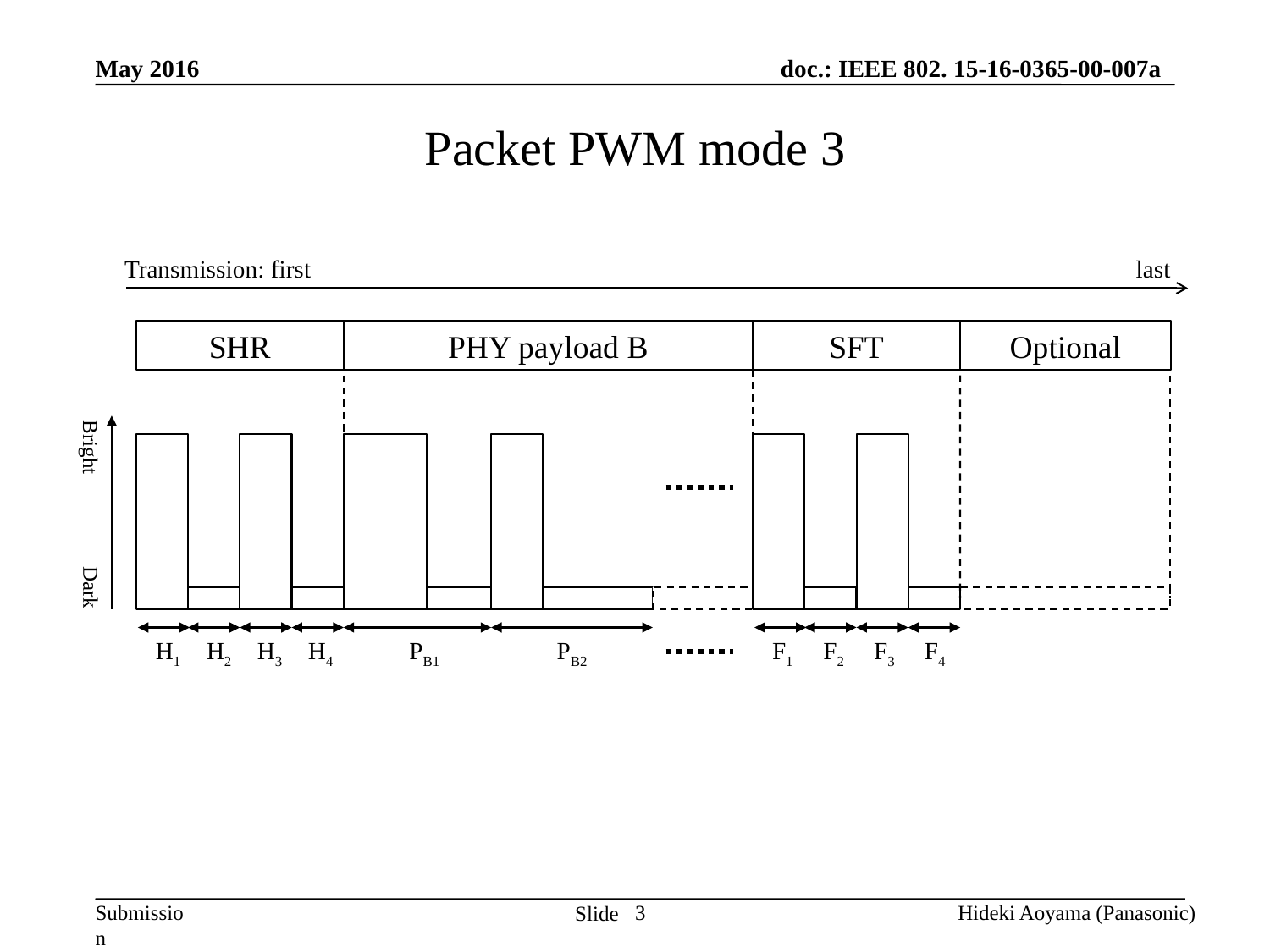

May 2016
# Packet PWM mode 3
Transmission: first
last
SHR
PHY payload B
SFT
Optional
Bright
Dark

H1
H2
H3
H4
PB1
PB2
F1
F2
F3
F4
3
Hideki Aoyama (Panasonic)